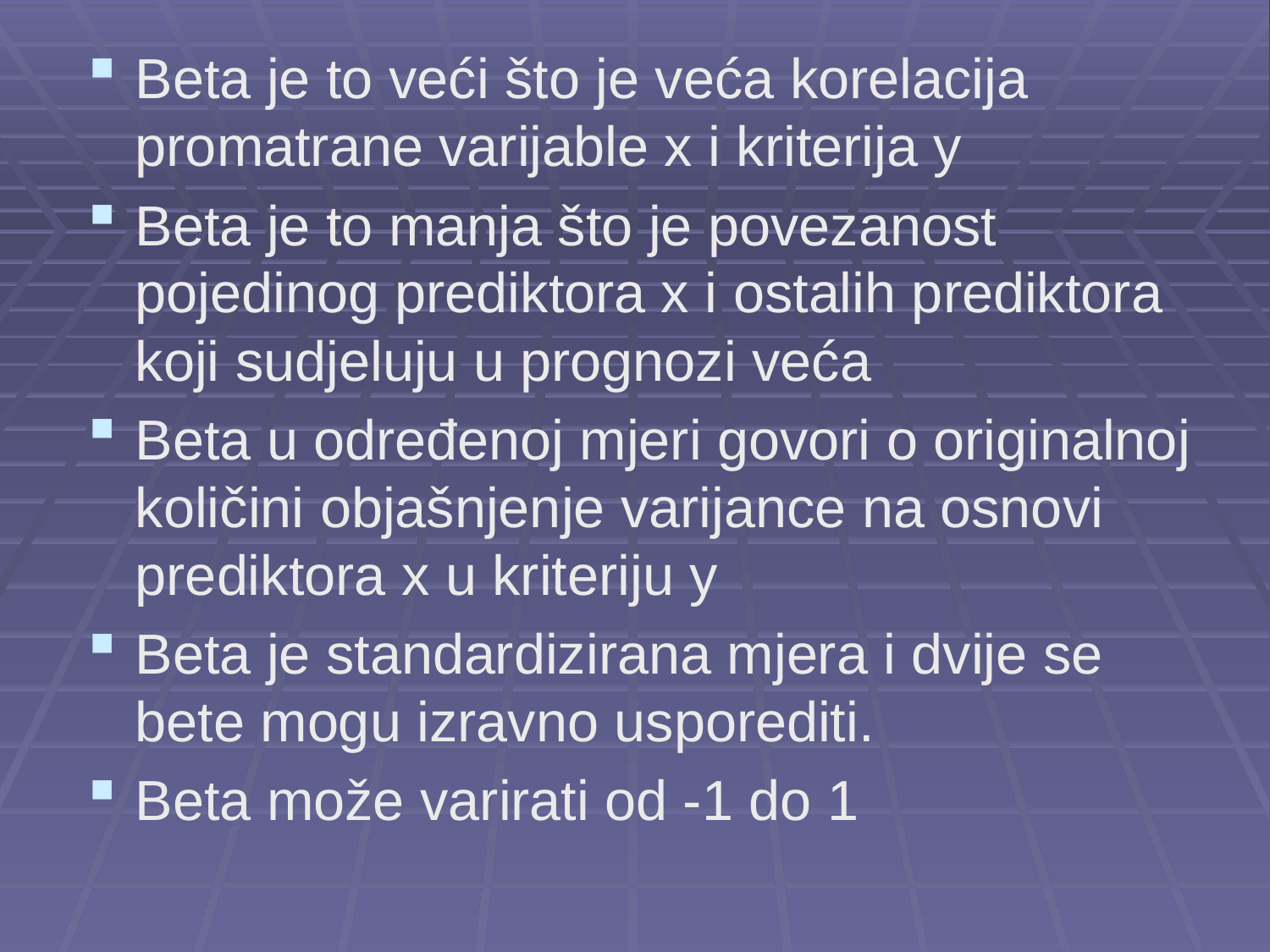

Beta je to veći što je veća korelacija promatrane varijable x i kriterija y
Beta je to manja što je povezanost pojedinog prediktora x i ostalih prediktora koji sudjeluju u prognozi veća
Beta u određenoj mjeri govori o originalnoj količini objašnjenje varijance na osnovi prediktora x u kriteriju y
Beta je standardizirana mjera i dvije se bete mogu izravno usporediti.
Beta može varirati od -1 do 1